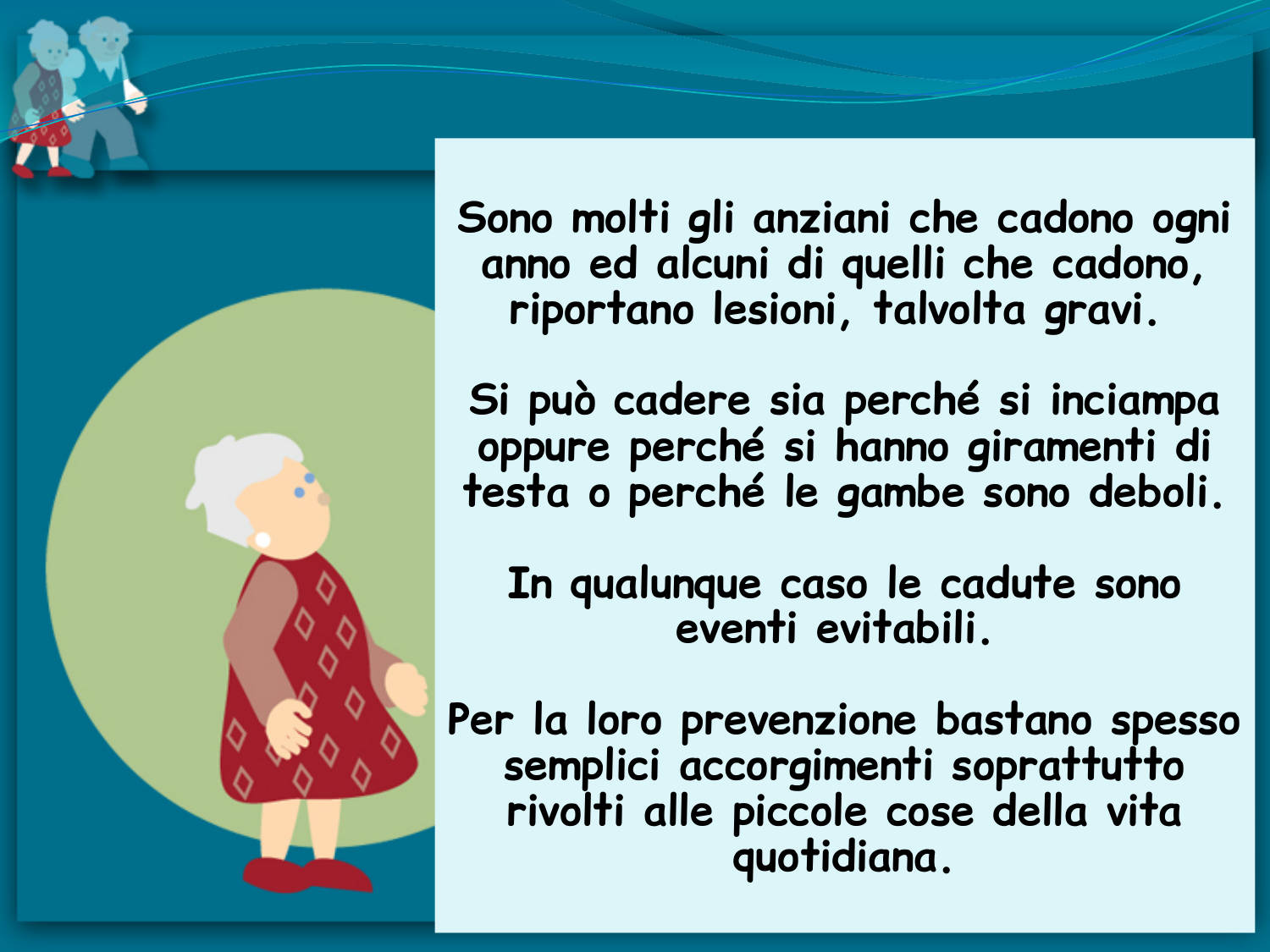

Sono molti gli anziani che cadono ogni anno ed alcuni di quelli che cadono, riportano lesioni, talvolta gravi.

Si può cadere sia perché si inciampa oppure perché si hanno giramenti di testa o perché le gambe sono deboli.

In qualunque caso le cadute sono eventi evitabili.

Per la loro prevenzione bastano spesso semplici accorgimenti soprattutto rivolti alle piccole cose della vita quotidiana.